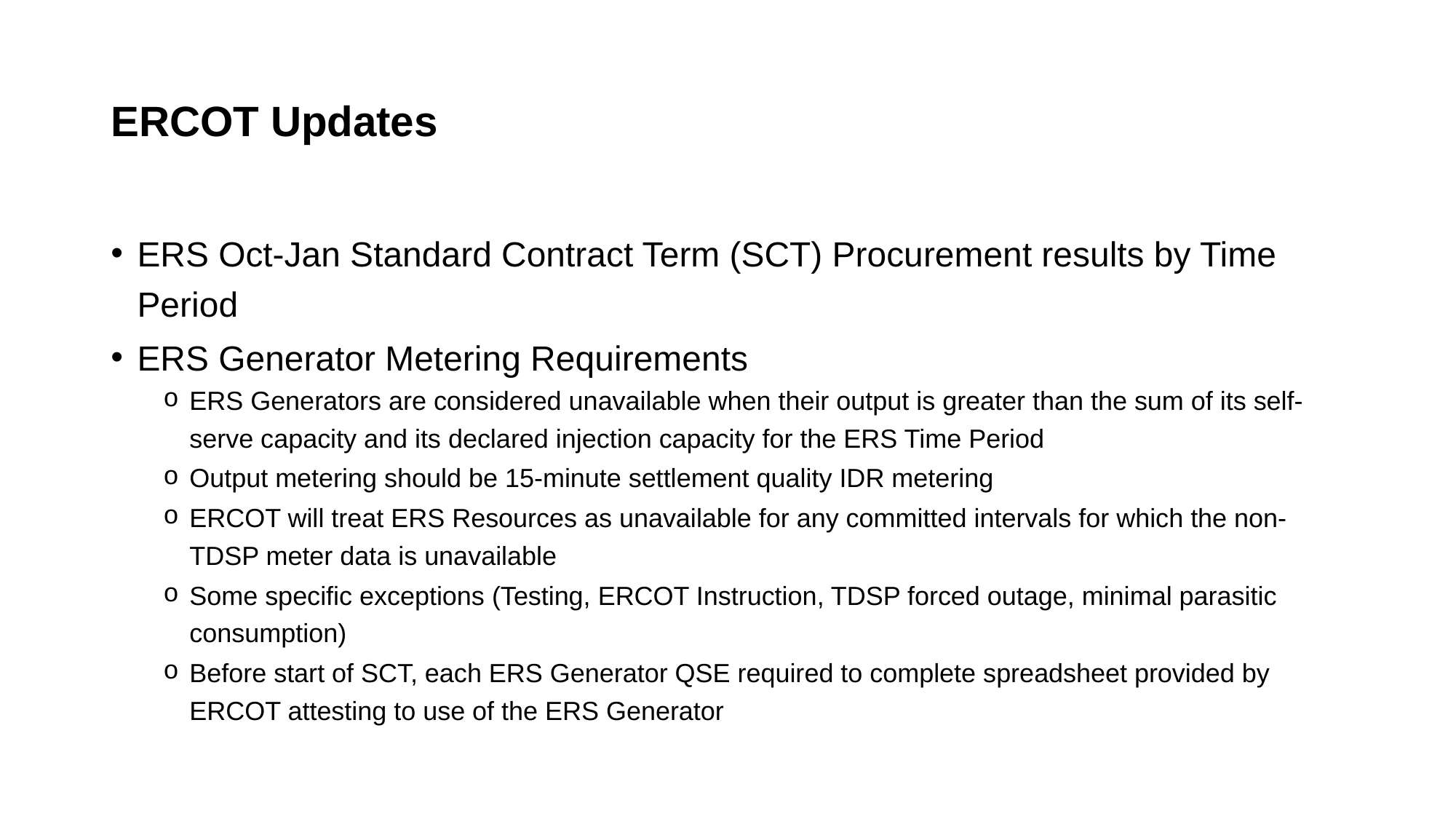

# ERCOT Updates
ERS Oct-Jan Standard Contract Term (SCT) Procurement results by Time Period
ERS Generator Metering Requirements
ERS Generators are considered unavailable when their output is greater than the sum of its self-serve capacity and its declared injection capacity for the ERS Time Period
Output metering should be 15-minute settlement quality IDR metering
ERCOT will treat ERS Resources as unavailable for any committed intervals for which the non-TDSP meter data is unavailable
Some specific exceptions (Testing, ERCOT Instruction, TDSP forced outage, minimal parasitic consumption)
Before start of SCT, each ERS Generator QSE required to complete spreadsheet provided by ERCOT attesting to use of the ERS Generator